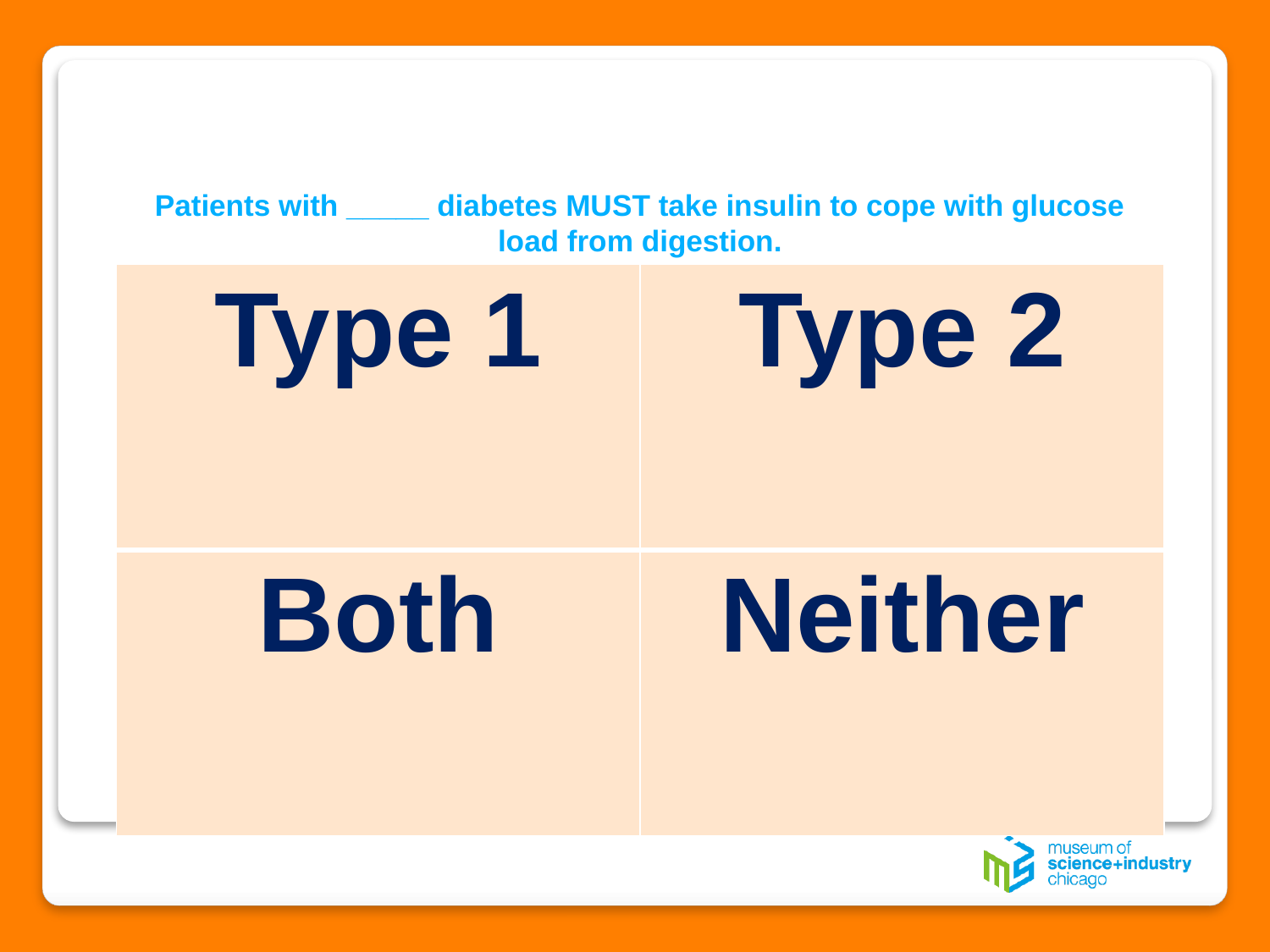

# Patients with _____ diabetes MUST take insulin to cope with glucose load from digestion.
| Type 1 | Type 2 |
| --- | --- |
| Both | Neither |